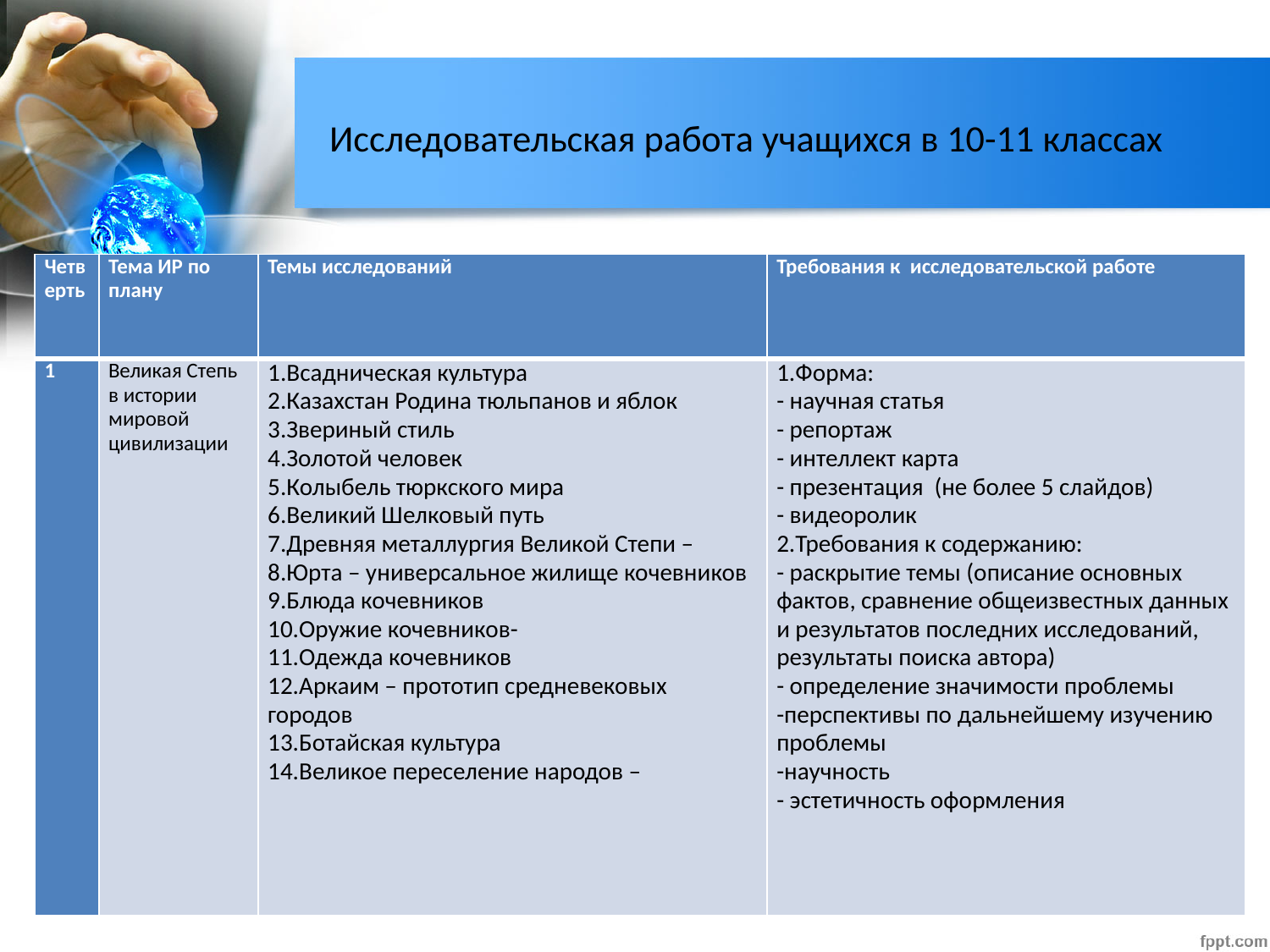

# Исследовательская работа учащихся в 10-11 классах
| Четверть | Тема ИР по плану | Темы исследований | Требования к исследовательской работе |
| --- | --- | --- | --- |
| 1 | Великая Степь в истории мировой цивилизации | 1.Всадническая культура 2.Казахстан Родина тюльпанов и яблок 3.Звериный стиль 4.Золотой человек 5.Колыбель тюркского мира 6.Великий Шелковый путь 7.Древняя металлургия Великой Степи –8.Юрта – универсальное жилище кочевников 9.Блюда кочевников 10.Оружие кочевников- 11.Одежда кочевников 12.Аркаим – прототип средневековых городов 13.Ботайская культура 14.Великое переселение народов – | 1.Форма: - научная статья - репортаж - интеллект карта - презентация (не более 5 слайдов) - видеоролик 2.Требования к содержанию: - раскрытие темы (описание основных фактов, сравнение общеизвестных данных и результатов последних исследований, результаты поиска автора) - определение значимости проблемы -перспективы по дальнейшему изучению проблемы -научность - эстетичность оформления |